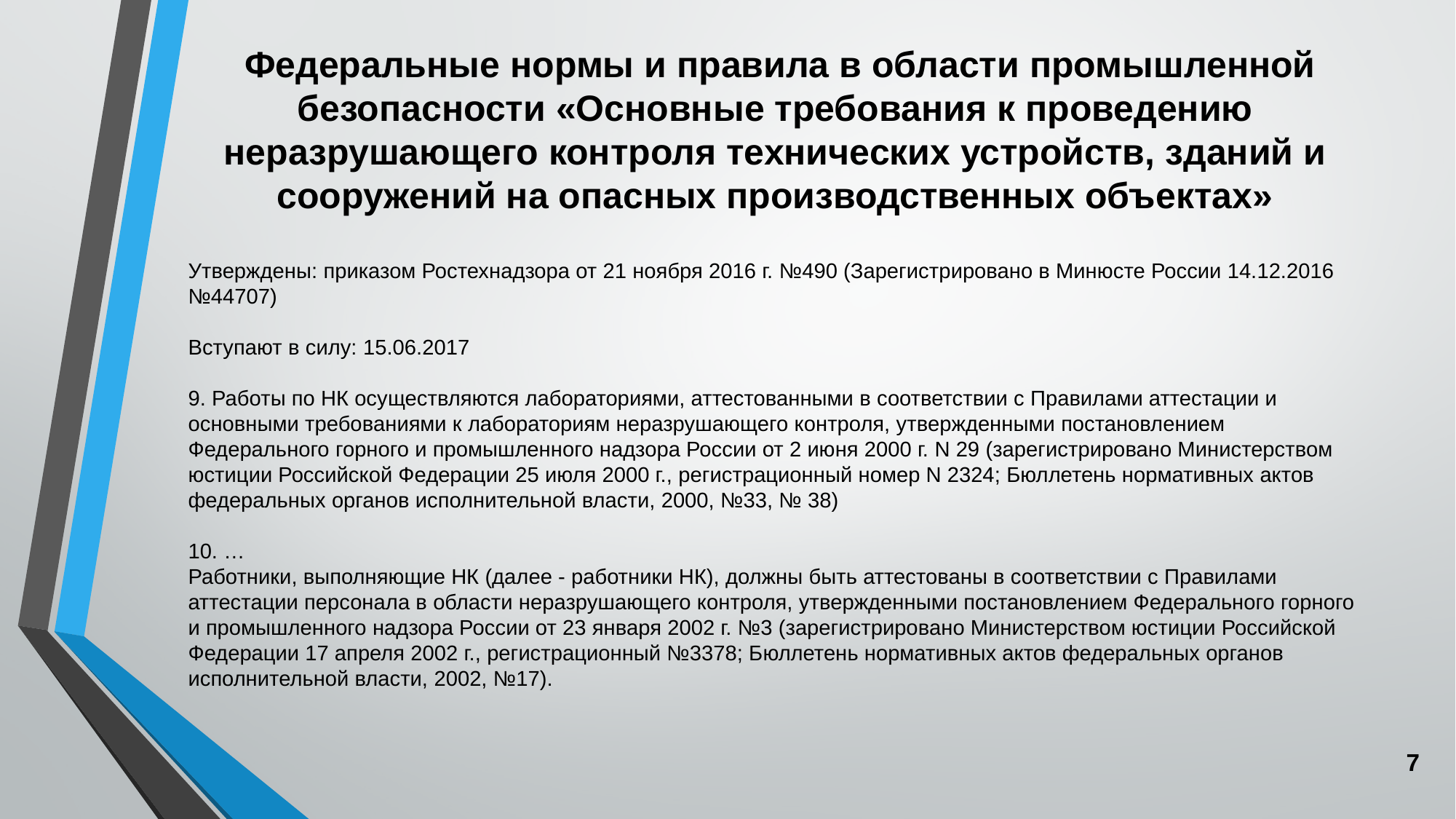

# Федеральные нормы и правила в области промышленной безопасности «Основные требования к проведению неразрушающего контроля технических устройств, зданий и сооружений на опасных производственных объектах»
Утверждены: приказом Ростехнадзора от 21 ноября 2016 г. №490 (Зарегистрировано в Минюсте России 14.12.2016 №44707)

Вступают в силу: 15.06.2017

9. Работы по НК осуществляются лабораториями, аттестованными в соответствии с Правилами аттестации и основными требованиями к лабораториям неразрушающего контроля, утвержденными постановлением Федерального горного и промышленного надзора России от 2 июня 2000 г. N 29 (зарегистрировано Министерством юстиции Российской Федерации 25 июля 2000 г., регистрационный номер N 2324; Бюллетень нормативных актов федеральных органов исполнительной власти, 2000, №33, № 38)

10. …
Работники, выполняющие НК (далее - работники НК), должны быть аттестованы в соответствии с Правилами аттестации персонала в области неразрушающего контроля, утвержденными постановлением Федерального горного и промышленного надзора России от 23 января 2002 г. №3 (зарегистрировано Министерством юстиции Российской Федерации 17 апреля 2002 г., регистрационный №3378; Бюллетень нормативных актов федеральных органов исполнительной власти, 2002, №17).
7